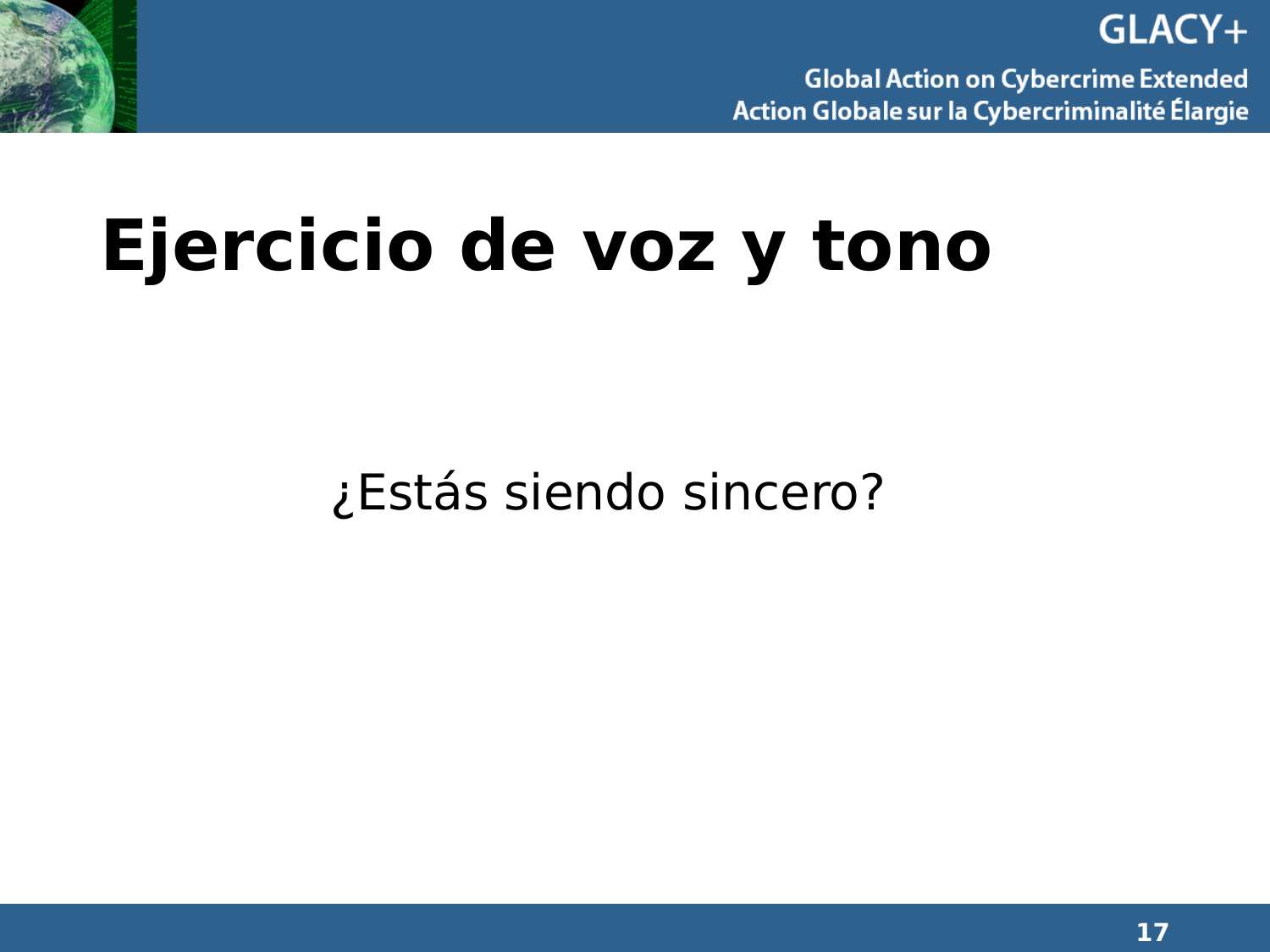

# Ejercicio de voz y tono

¿Estás siendo sincero?

17